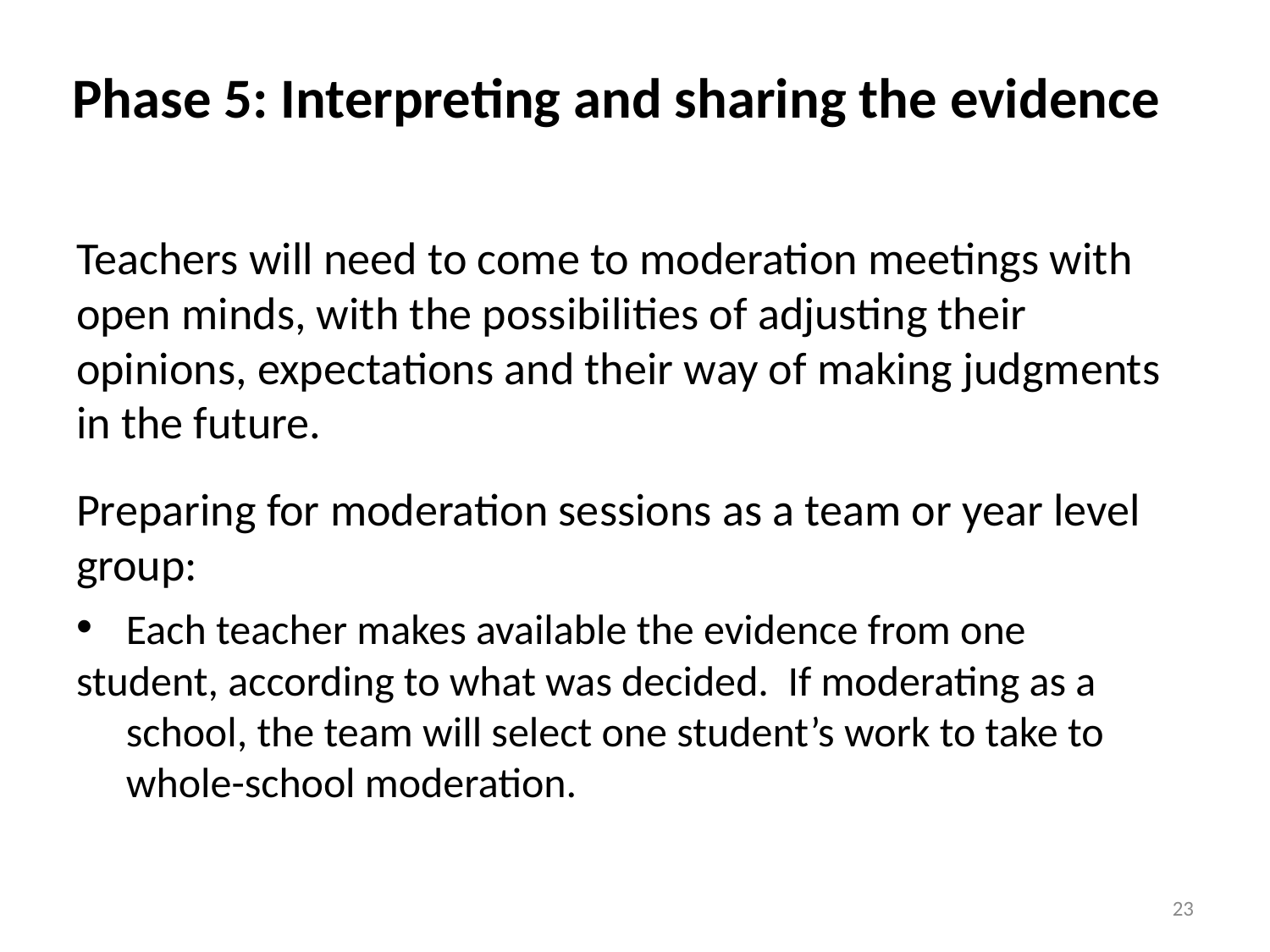

Phase 5: Interpreting and sharing the evidence
Teachers will need to come to moderation meetings with open minds, with the possibilities of adjusting their opinions, expectations and their way of making judgments in the future.

Preparing for moderation sessions as a team or year level group:
 	Each teacher makes available the evidence from one 	student, according to what was decided.  If moderating as a 	school, the team will select one student’s work to take to 	whole-school moderation.
23